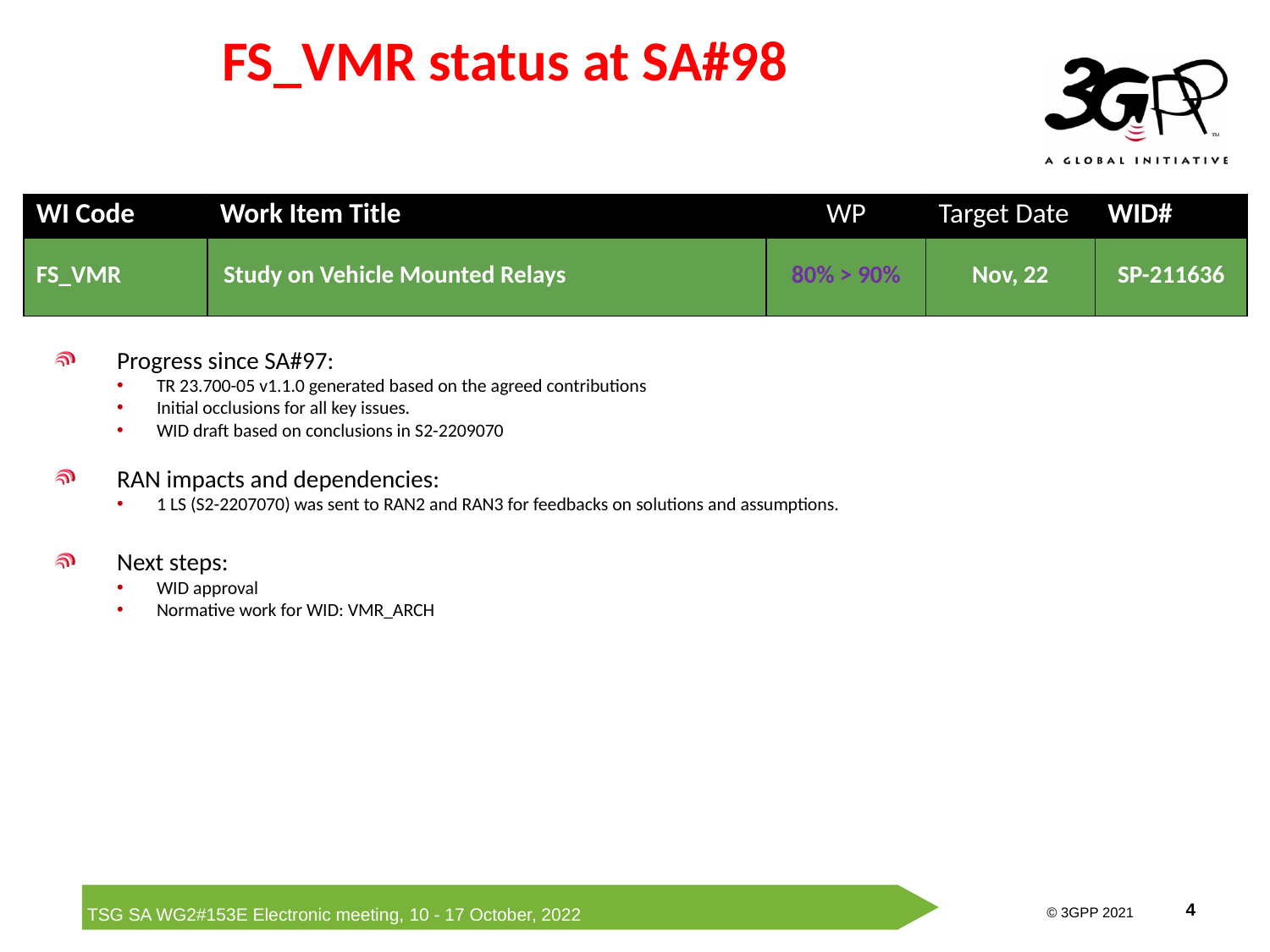

# FS_VMR status at SA#98
| WI Code | Work Item Title | WP | Target Date | WID# |
| --- | --- | --- | --- | --- |
| FS\_VMR | Study on Vehicle Mounted Relays | 80% > 90% | Nov, 22 | SP-211636 |
Progress since SA#97:
TR 23.700-05 v1.1.0 generated based on the agreed contributions
Initial occlusions for all key issues.
WID draft based on conclusions in S2-2209070

RAN impacts and dependencies:
1 LS (S2-2207070) was sent to RAN2 and RAN3 for feedbacks on solutions and assumptions.

Next steps:
WID approval
Normative work for WID: VMR_ARCH